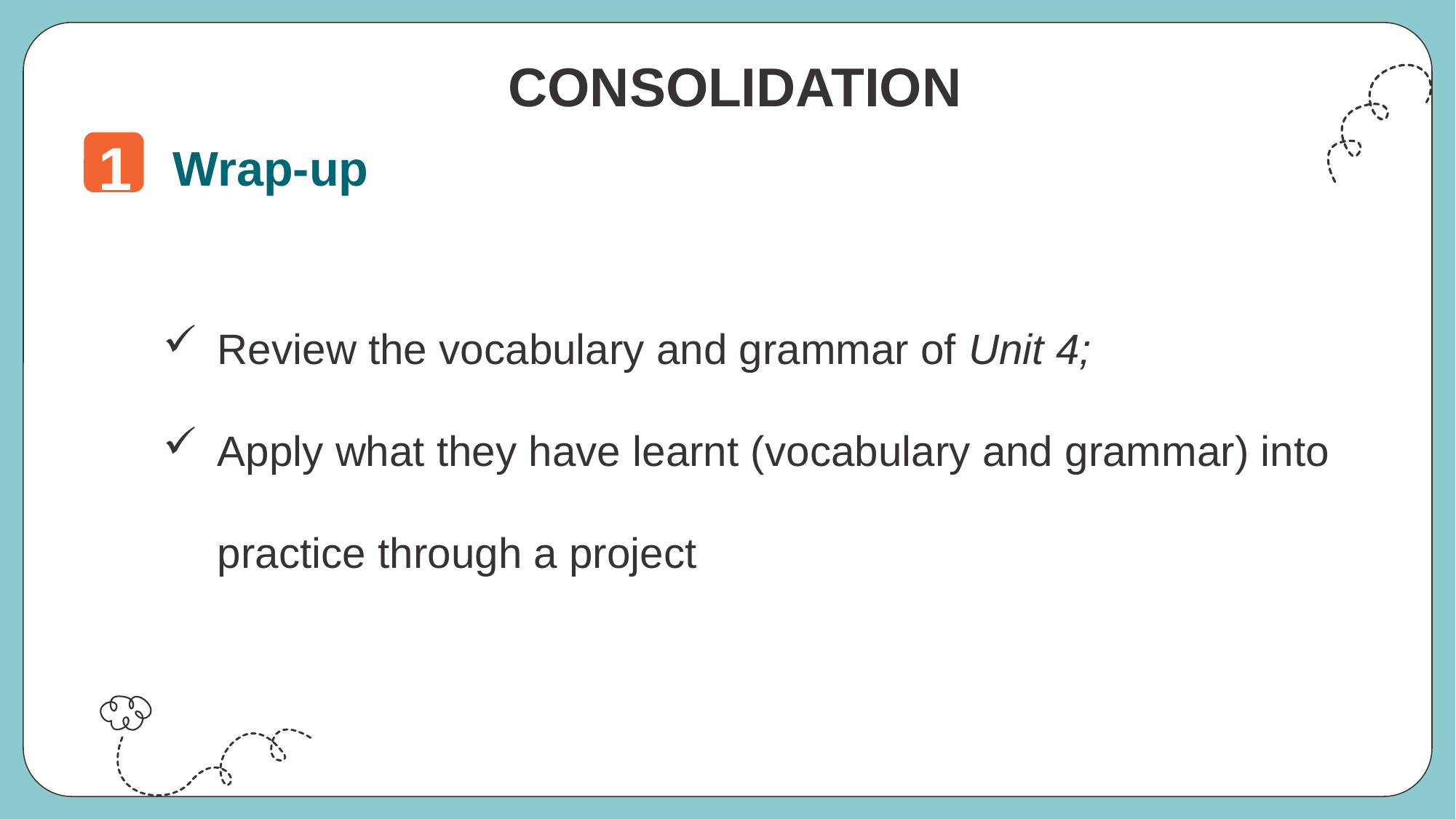

CONSOLIDATION
1

Wrap-up
Review the vocabulary and grammar of Unit 4;
Apply what they have learnt (vocabulary and grammar) into practice through a project